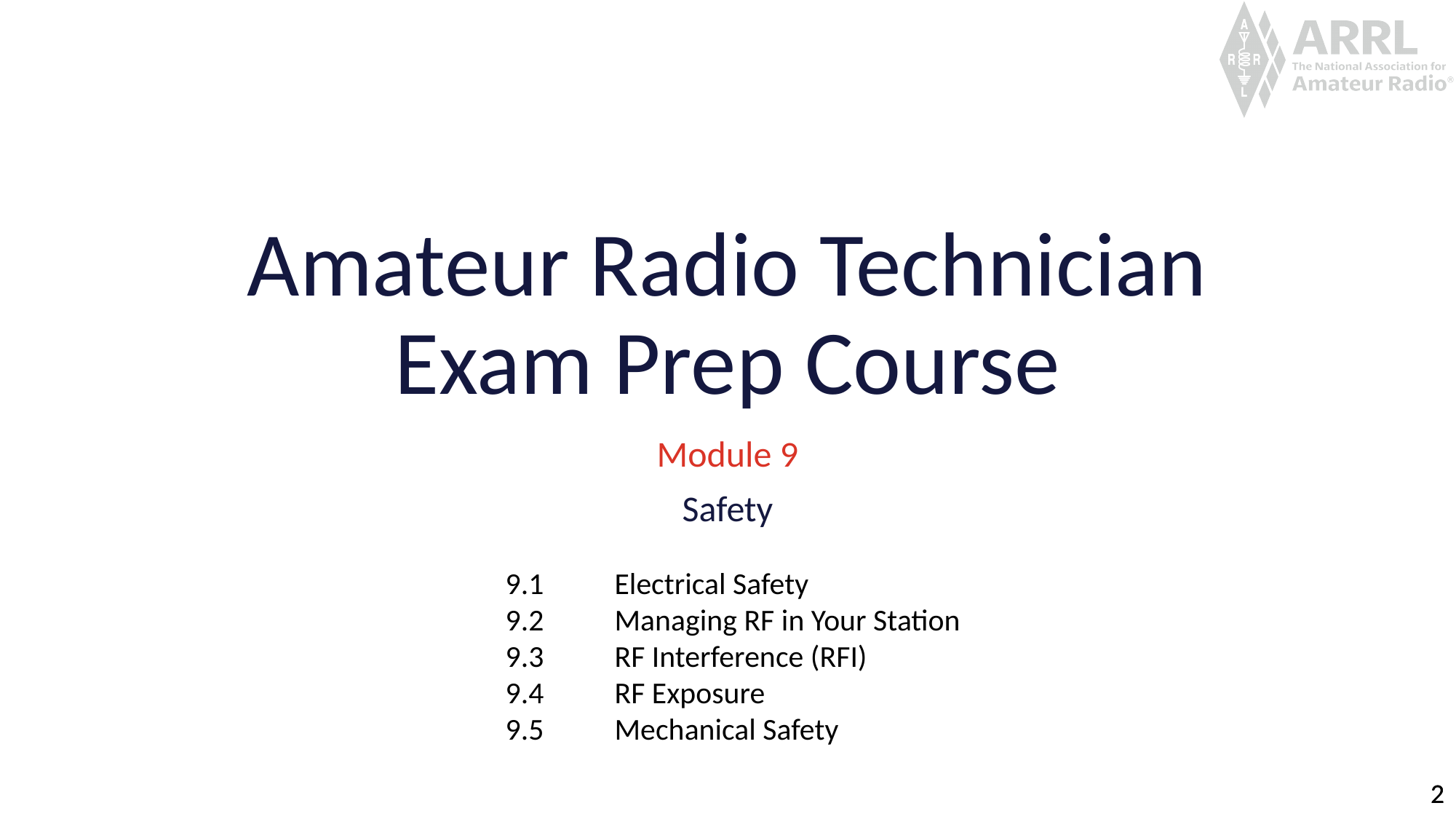

# Amateur Radio Technician Exam Prep Course
Module 9
Safety
9.1	Electrical Safety
9.2	Managing RF in Your Station
9.3	RF Interference (RFI)
9.4	RF Exposure
9.5	Mechanical Safety